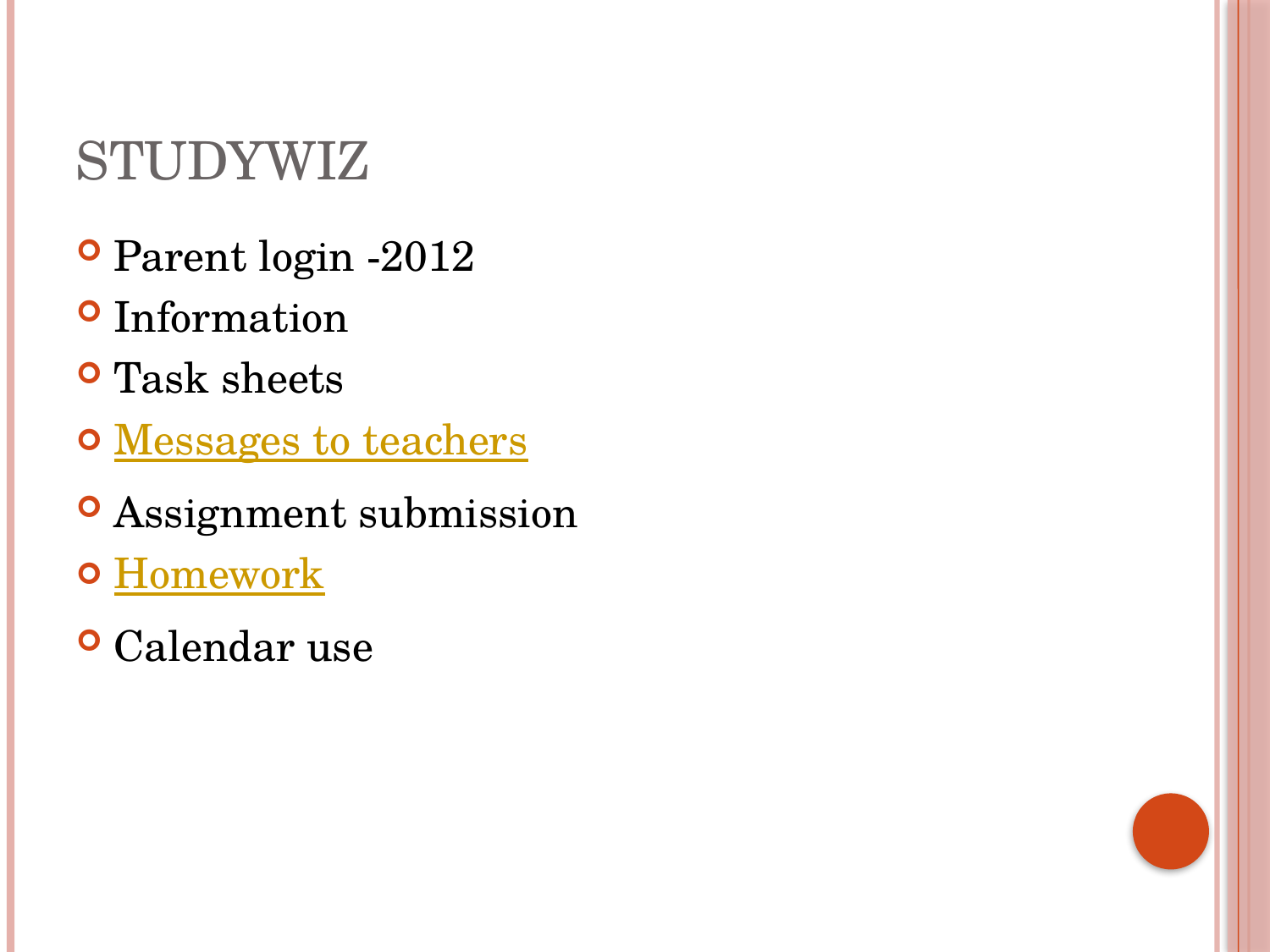

# Studywiz
Parent login -2012
Information
Task sheets
Messages to teachers
Assignment submission
Homework
Calendar use